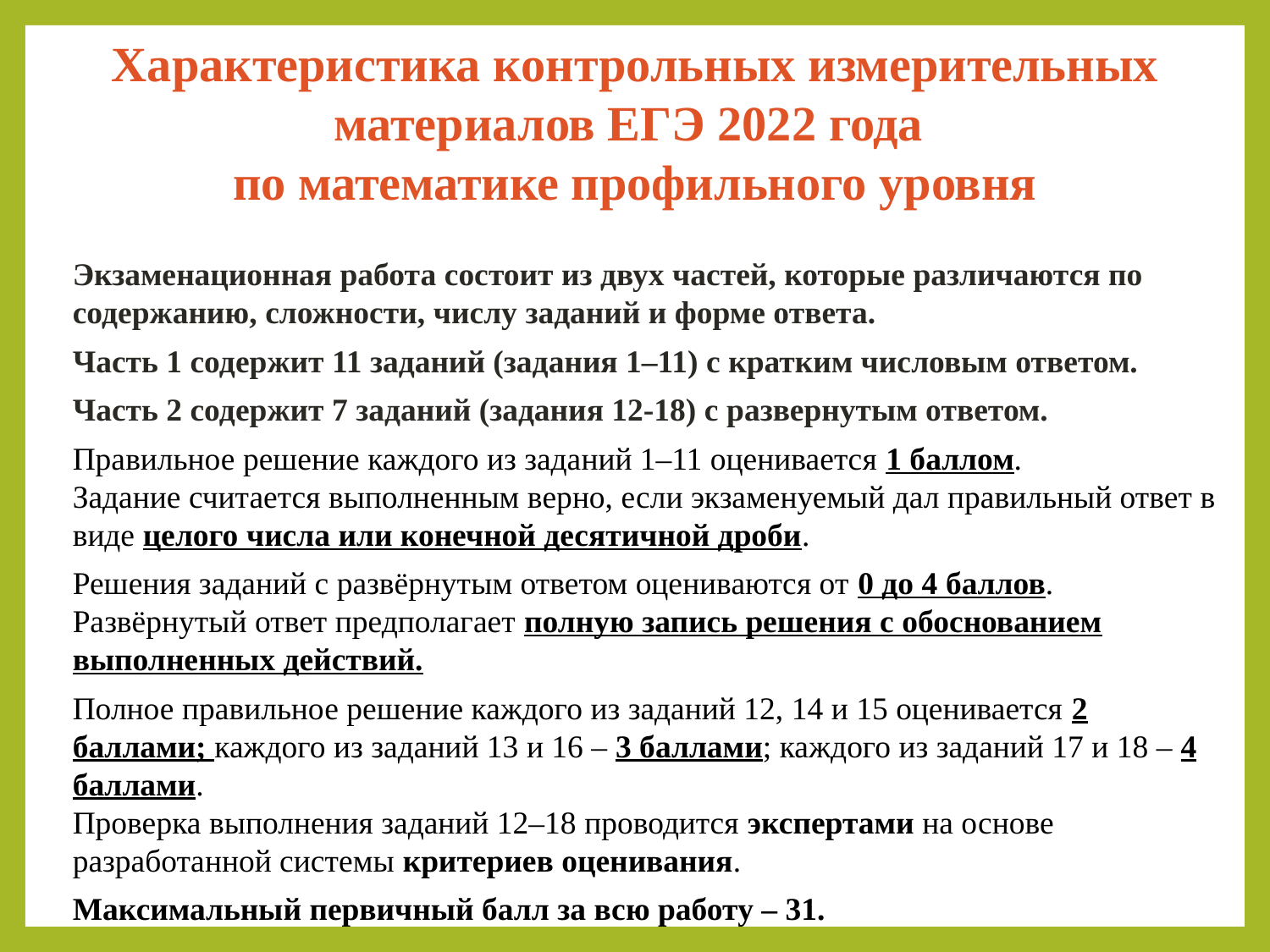

Характеристика контрольных измерительных материалов ЕГЭ 2022 года
по математике профильного уровня
Экзаменационная работа состоит из двух частей, которые различаются по содержанию, сложности, числу заданий и форме ответа.
Часть 1 содержит 11 заданий (задания 1–11) с кратким числовым ответом.
Часть 2 содержит 7 заданий (задания 12-18) с развернутым ответом.
Правильное решение каждого из заданий 1–11 оценивается 1 баллом.
Задание считается выполненным верно, если экзаменуемый дал правильный ответ в виде целого числа или конечной десятичной дроби.
Решения заданий с развёрнутым ответом оцениваются от 0 до 4 баллов.
Развёрнутый ответ предполагает полную запись решения с обоснованием выполненных действий.
Полное правильное решение каждого из заданий 12, 14 и 15 оценивается 2 баллами; каждого из заданий 13 и 16 – 3 баллами; каждого из заданий 17 и 18 – 4 баллами.
Проверка выполнения заданий 12–18 проводится экспертами на основе разработанной системы критериев оценивания.
Максимальный первичный балл за всю работу – 31.